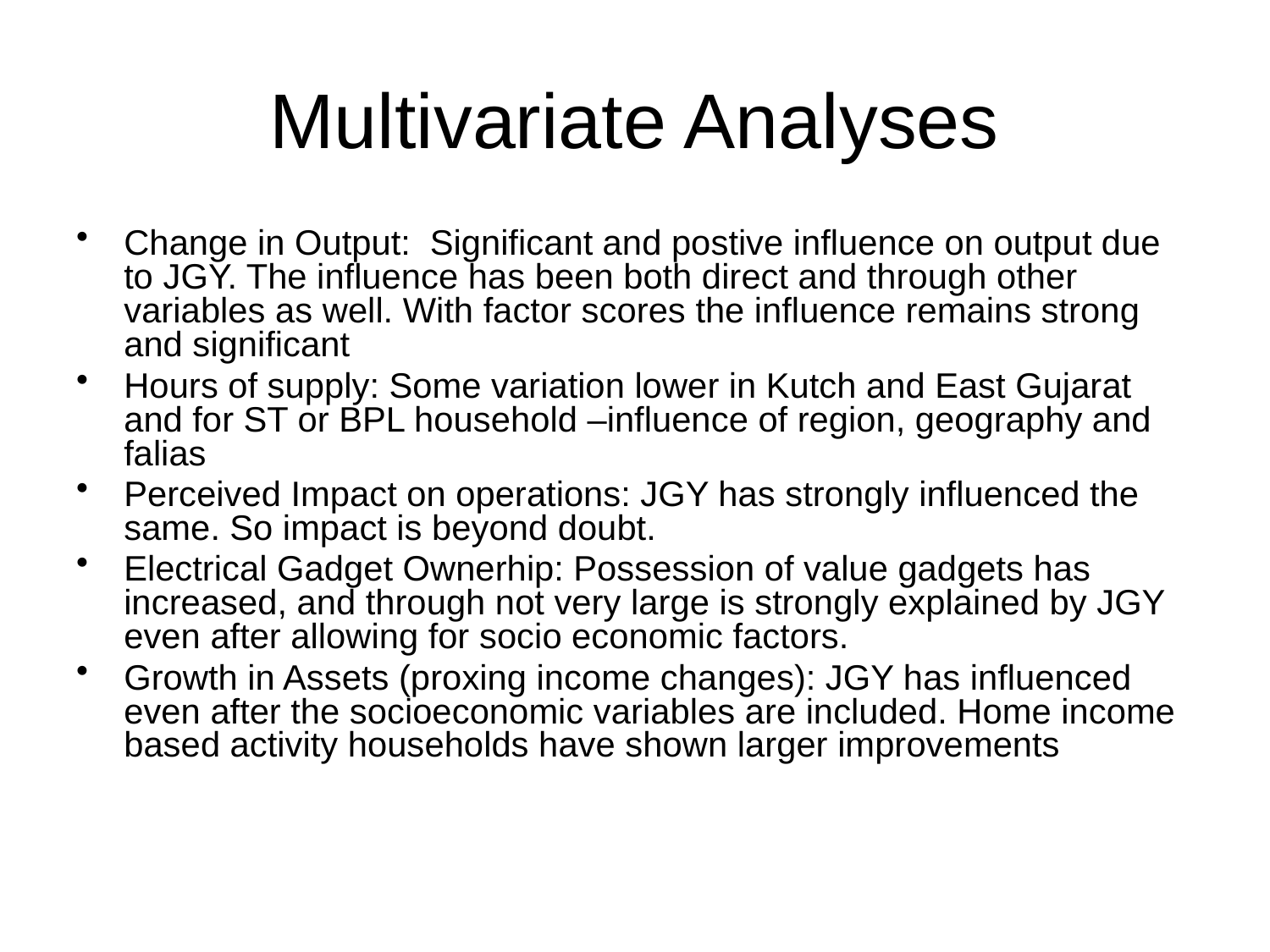

# Multivariate Analyses
Change in Output:  Significant and postive influence on output due to JGY. The influence has been both direct and through other variables as well. With factor scores the influence remains strong and significant
Hours of supply: Some variation lower in Kutch and East Gujarat and for ST or BPL household –influence of region, geography and falias
Perceived Impact on operations: JGY has strongly influenced the same. So impact is beyond doubt.
Electrical Gadget Ownerhip: Possession of value gadgets has increased, and through not very large is strongly explained by JGY even after allowing for socio economic factors.
Growth in Assets (proxing income changes): JGY has influenced even after the socioeconomic variables are included. Home income based activity households have shown larger improvements